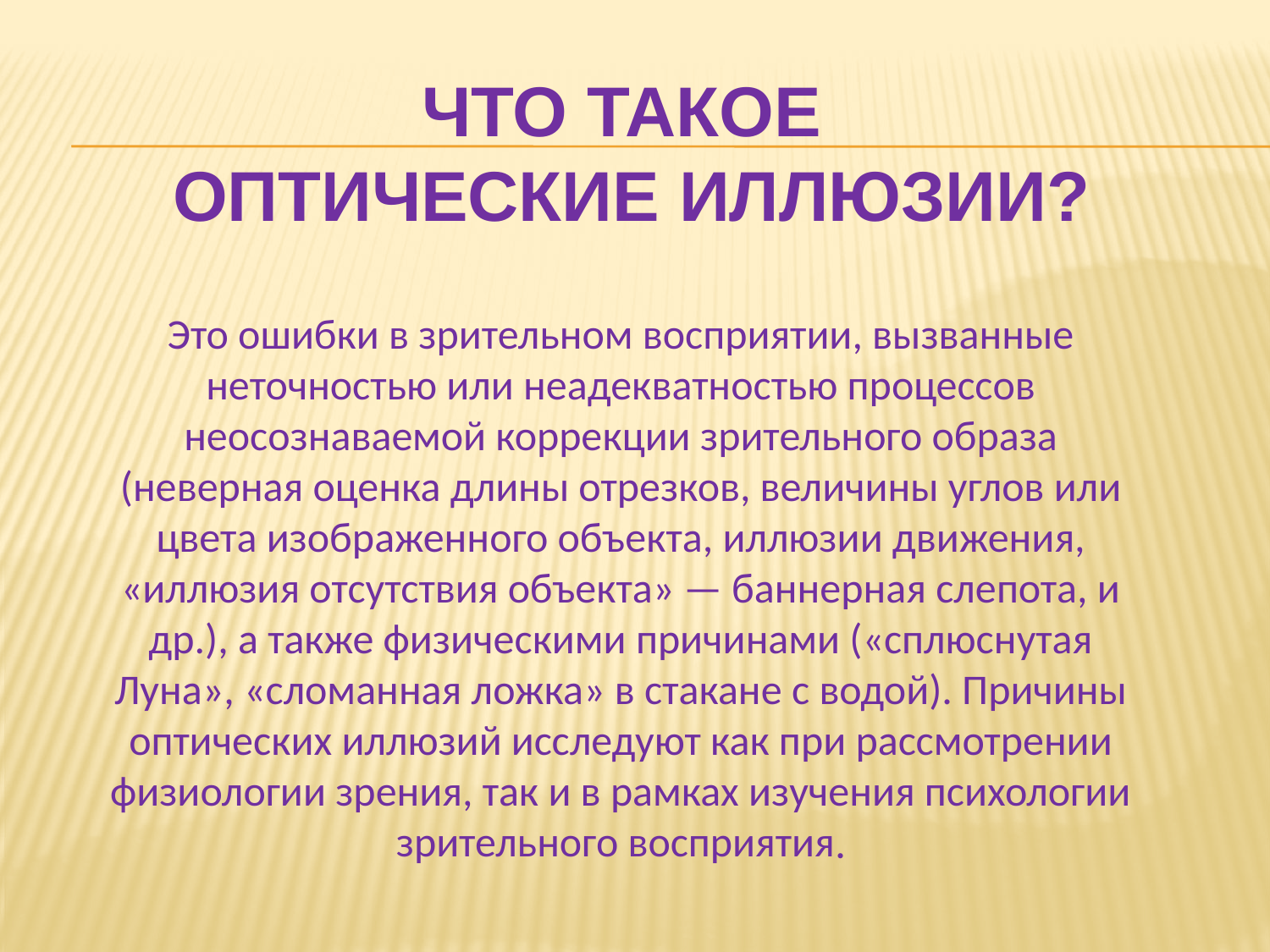

Что такое
Оптические иллюзии?
Это ошибки в зрительном восприятии, вызванные неточностью или неадекватностью процессов неосознаваемой коррекции зрительного образа (неверная оценка длины отрезков, величины углов или цвета изображенного объекта, иллюзии движения, «иллюзия отсутствия объекта» — баннерная слепота, и др.), а также физическими причинами («сплюснутая Луна», «сломанная ложка» в стакане с водой). Причины оптических иллюзий исследуют как при рассмотрении физиологии зрения, так и в рамках изучения психологии зрительного восприятия.